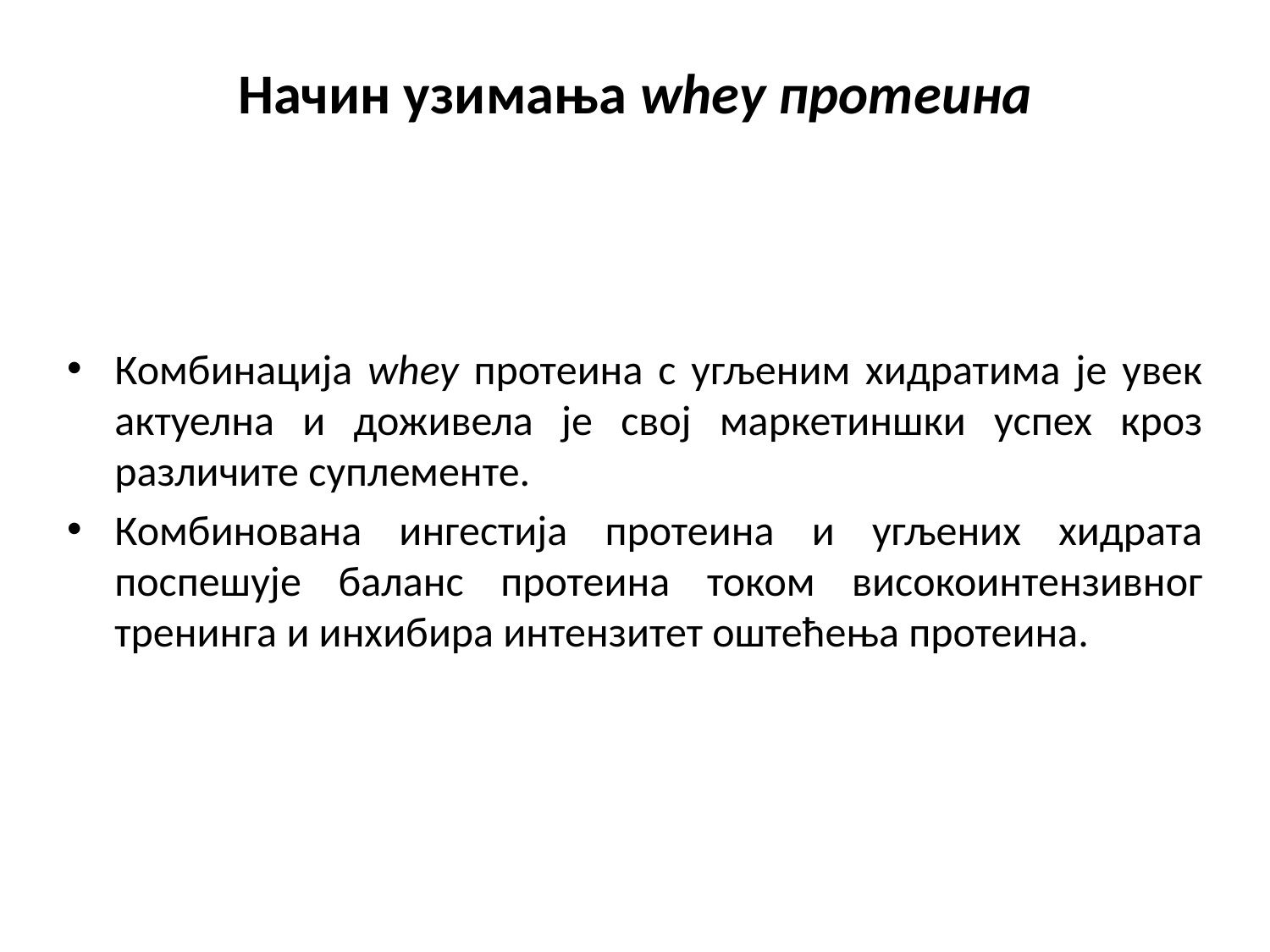

# Начин узимања whey протеина
Комбинација whey протеина с угљеним хидратима је увек актуелна и доживела је свој маркетиншки успех кроз различите суплементе.
Комбинована ингестија протеина и угљених хидрата поспешује баланс протеина током високоинтензивног тренинга и инхибира интензитет оштећења протеина.